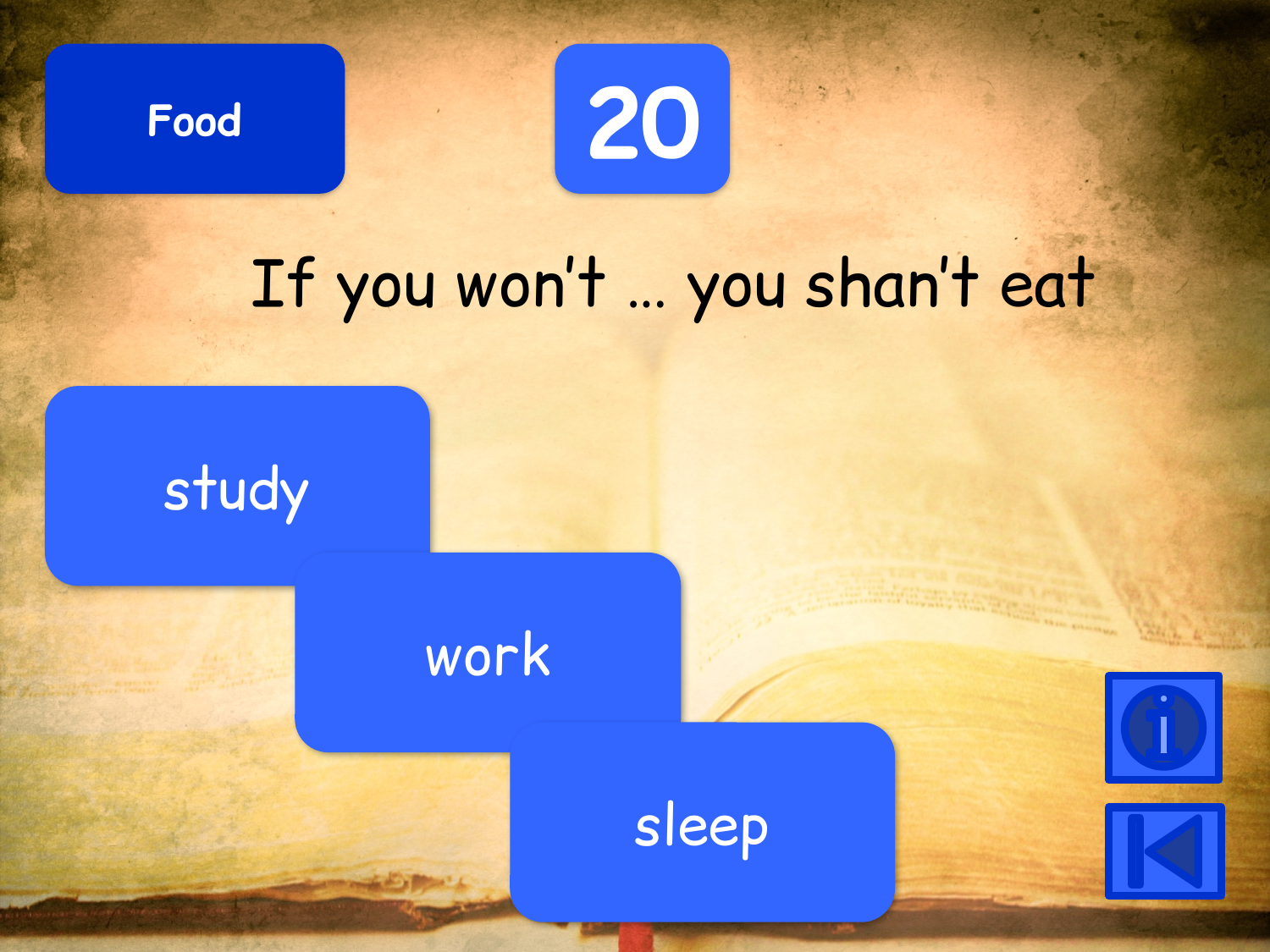

Food
20
If you won’t … you shan’t eat
study
work

sleep